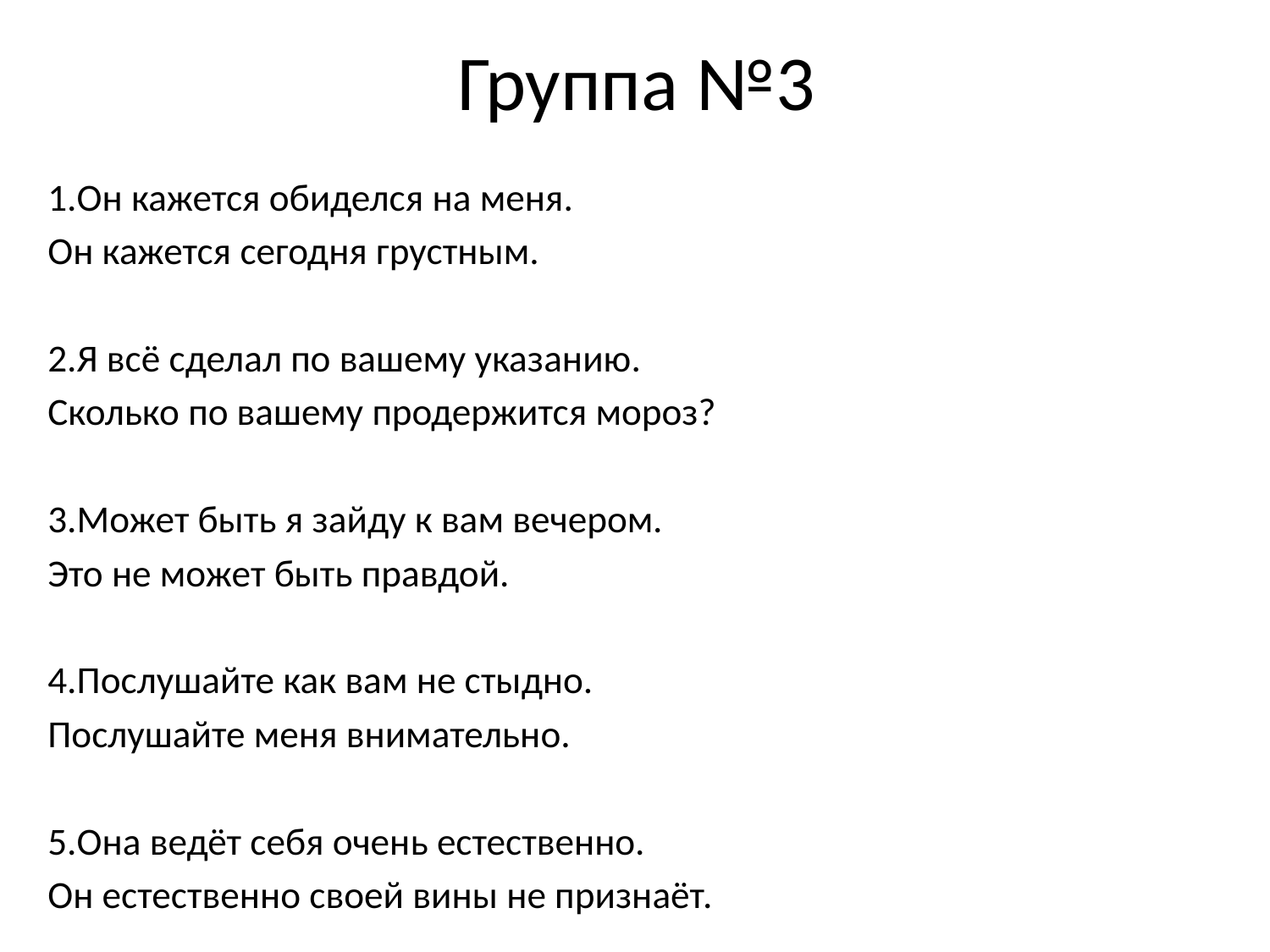

# Группа №3
1.Он кажется обиделся на меня.
Он кажется сегодня грустным.

2.Я всё сделал по вашему указанию.
Сколько по вашему продержится мороз?

3.Может быть я зайду к вам вечером.
Это не может быть правдой.

4.Послушайте как вам не стыдно.
Послушайте меня внимательно.

5.Она ведёт себя очень естественно.
Он естественно своей вины не признаёт.